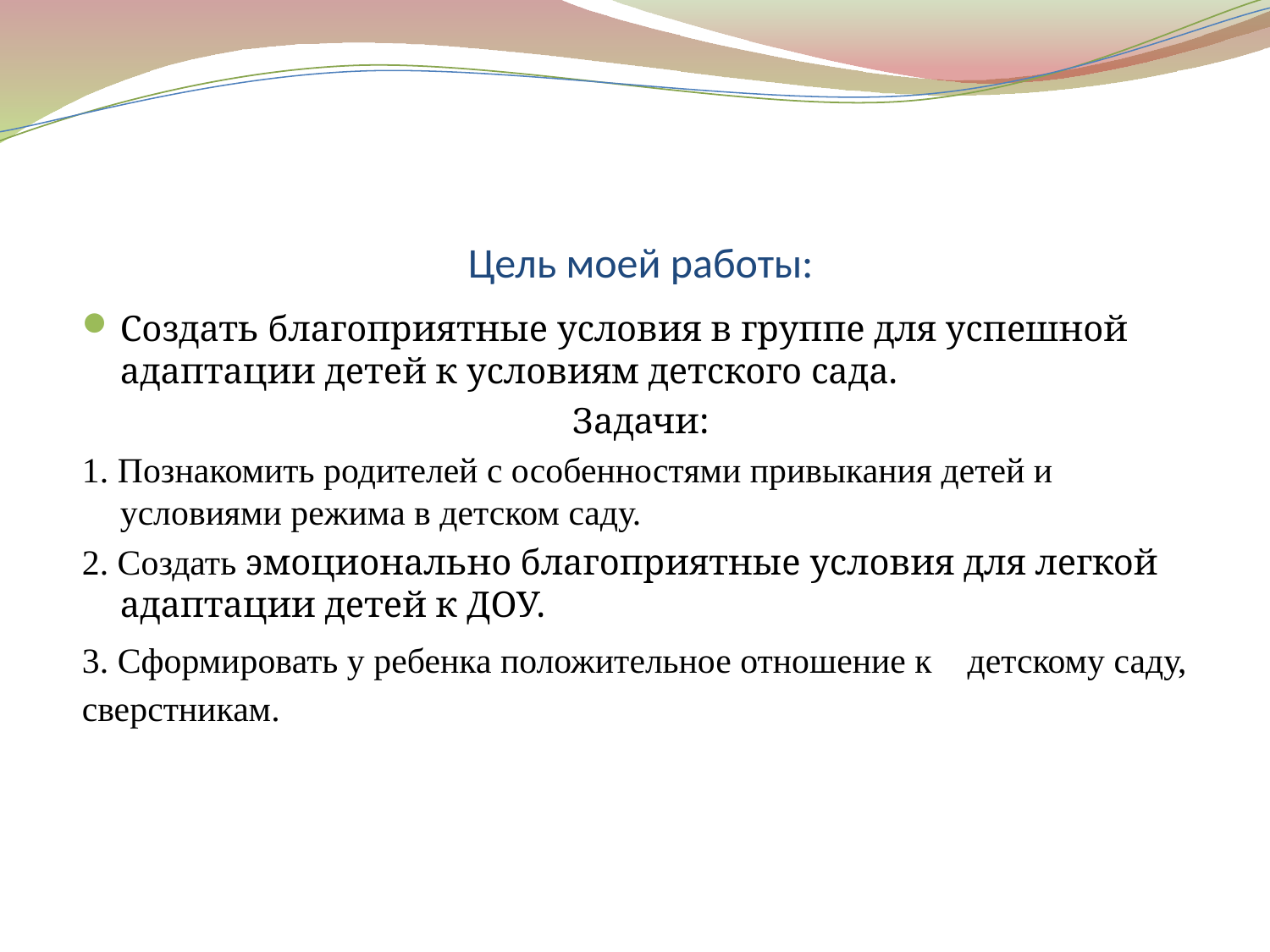

# Цель моей работы:

Создать благоприятные условия в группе для успешной адаптации детей к условиям детского сада.
Задачи:
1. Познакомить родителей с особенностями привыкания детей и условиями режима в детском саду.
2. Создать эмоционально благоприятные условия для легкой адаптации детей к ДОУ.
3. Сформировать у ребенка положительное отношение к    детскому саду, сверстникам.